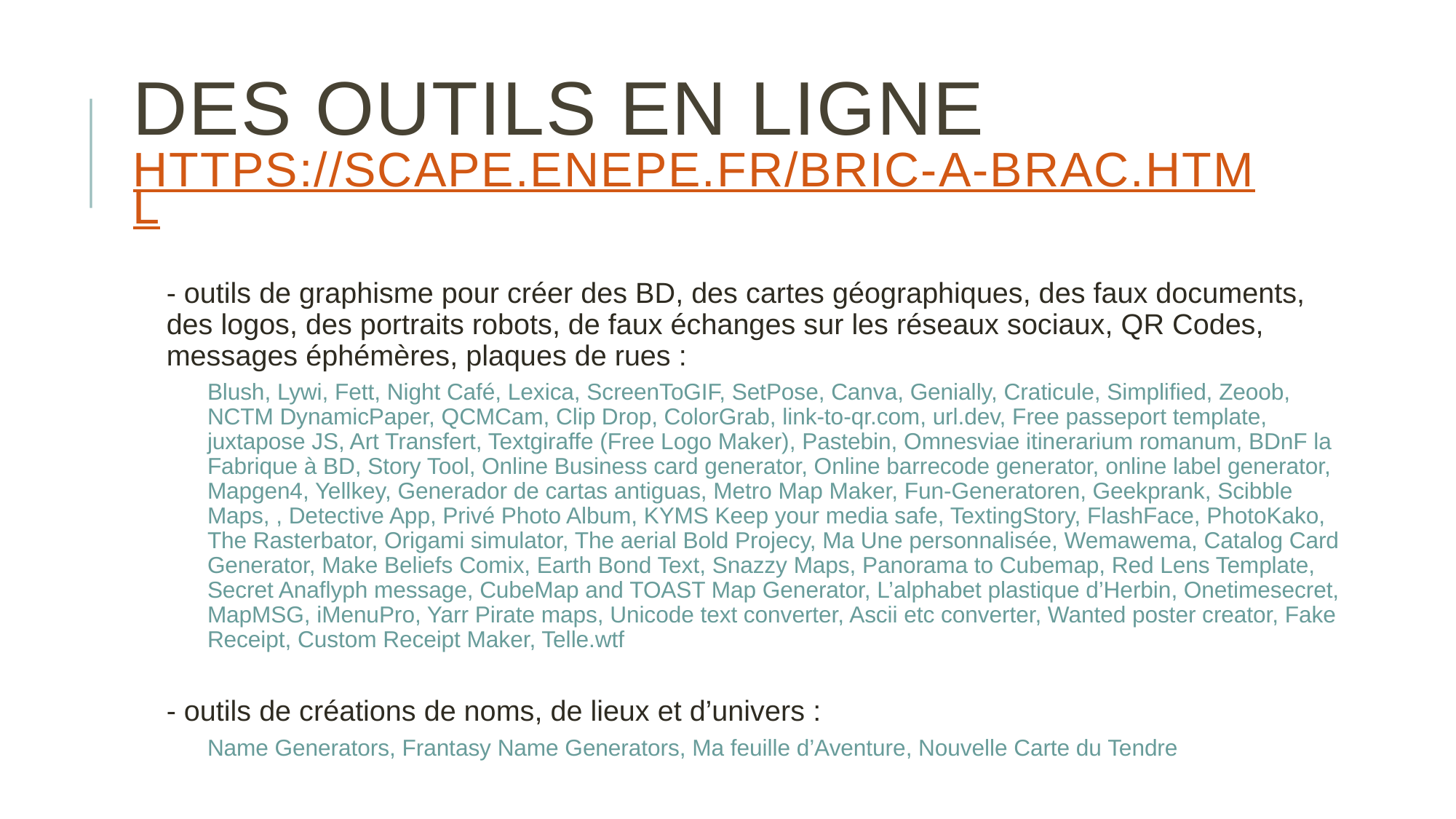

# Des outils en ligne https://scape.enepe.fr/bric-a-brac.html
- outils de graphisme pour créer des BD, des cartes géographiques, des faux documents, des logos, des portraits robots, de faux échanges sur les réseaux sociaux, QR Codes, messages éphémères, plaques de rues :
Blush, Lywi, Fett, Night Café, Lexica, ScreenToGIF, SetPose, Canva, Genially, Craticule, Simplified, Zeoob, NCTM DynamicPaper, QCMCam, Clip Drop, ColorGrab, link-to-qr.com, url.dev, Free passeport template, juxtapose JS, Art Transfert, Textgiraffe (Free Logo Maker), Pastebin, Omnesviae itinerarium romanum, BDnF la Fabrique à BD, Story Tool, Online Business card generator, Online barrecode generator, online label generator, Mapgen4, Yellkey, Generador de cartas antiguas, Metro Map Maker, Fun-Generatoren, Geekprank, Scibble Maps, , Detective App, Privé Photo Album, KYMS Keep your media safe, TextingStory, FlashFace, PhotoKako, The Rasterbator, Origami simulator, The aerial Bold Projecy, Ma Une personnalisée, Wemawema, Catalog Card Generator, Make Beliefs Comix, Earth Bond Text, Snazzy Maps, Panorama to Cubemap, Red Lens Template, Secret Anaflyph message, CubeMap and TOAST Map Generator, L’alphabet plastique d’Herbin, Onetimesecret, MapMSG, iMenuPro, Yarr Pirate maps, Unicode text converter, Ascii etc converter, Wanted poster creator, Fake Receipt, Custom Receipt Maker, Telle.wtf

- outils de créations de noms, de lieux et d’univers :
Name Generators, Frantasy Name Generators, Ma feuille d’Aventure, Nouvelle Carte du Tendre